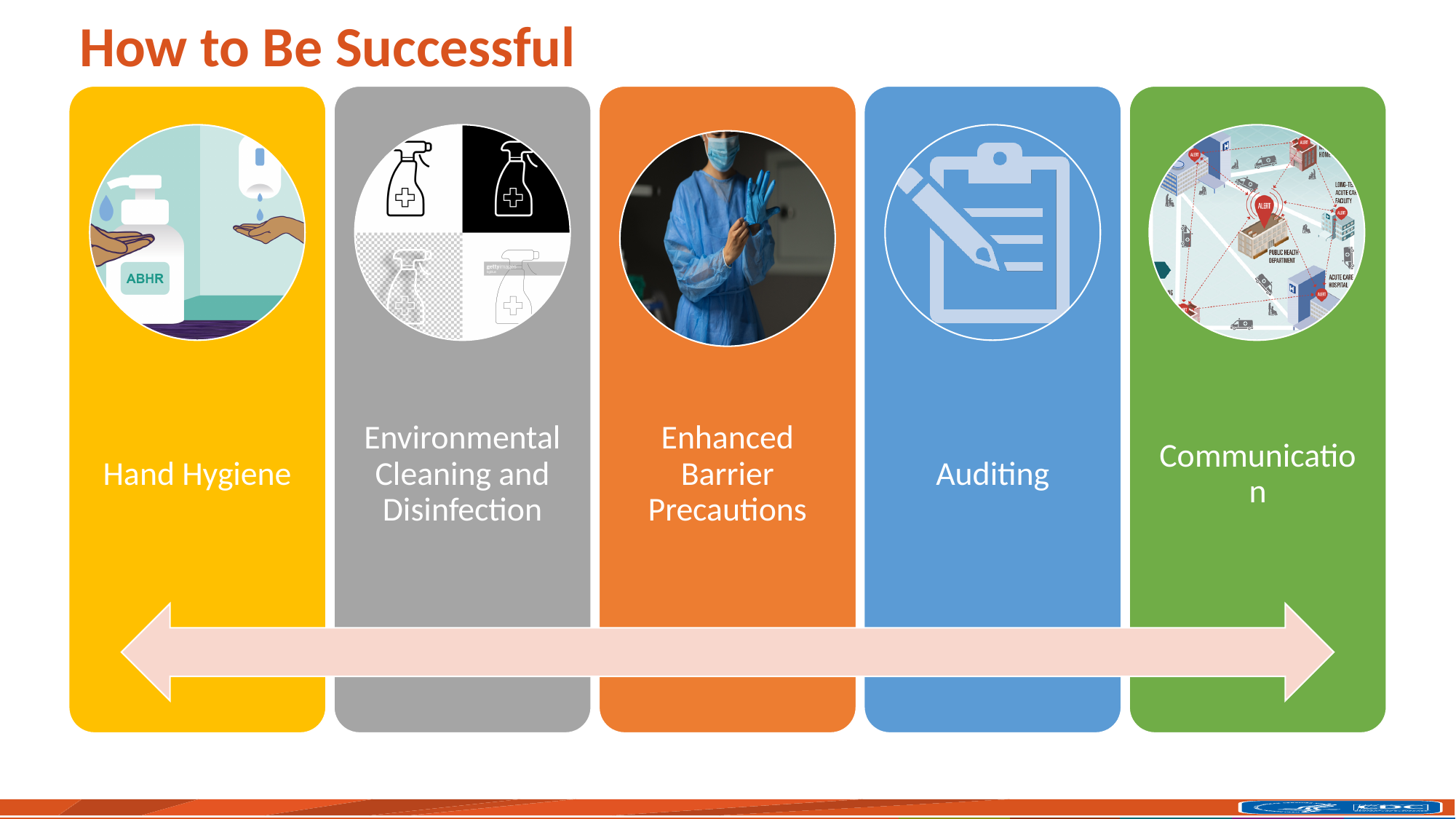

# How to Be Successful
Hand Hygiene
Environmental Cleaning and Disinfection
Enhanced Barrier Precautions
Auditing
Communication